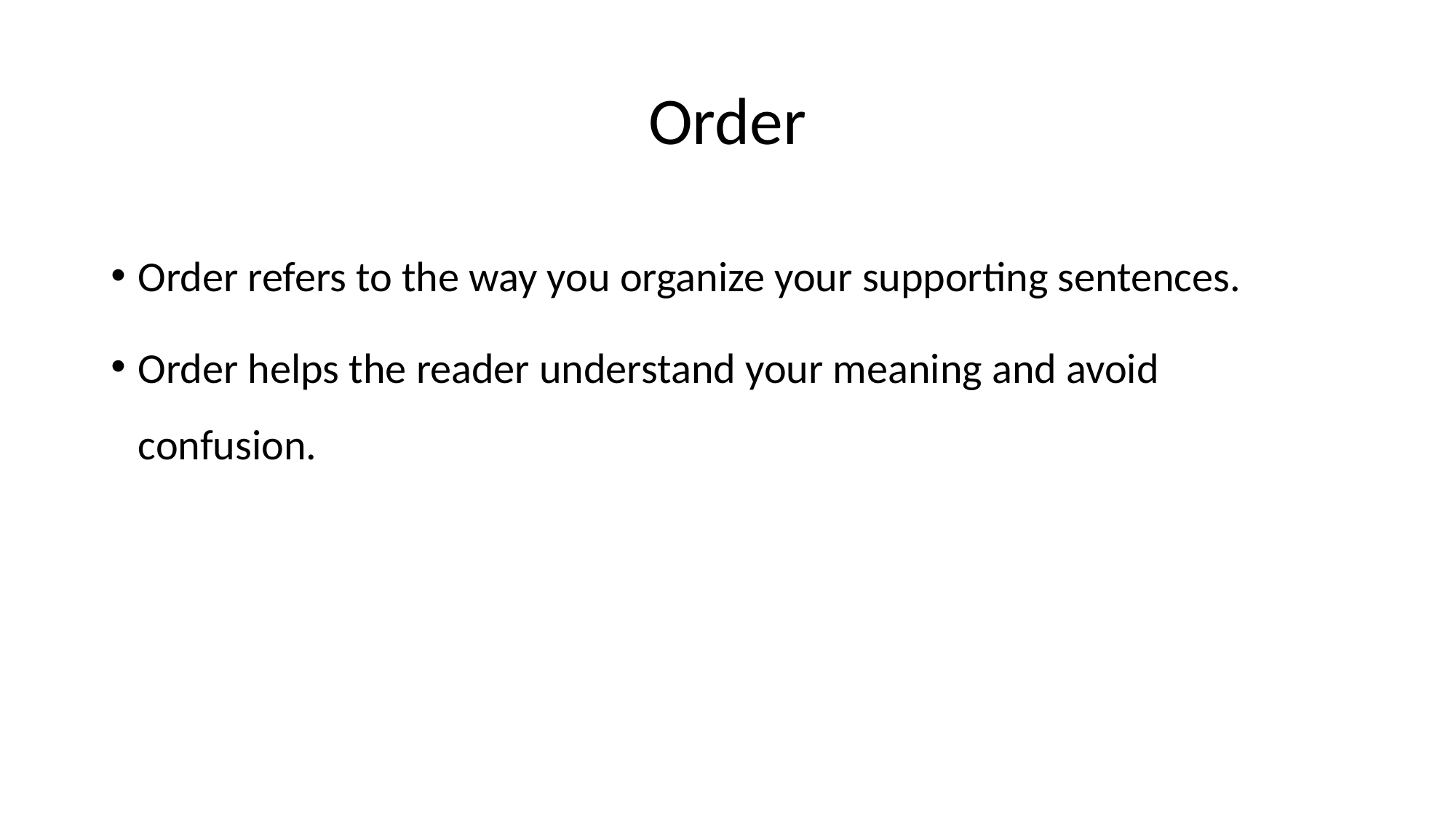

# Order
Order refers to the way you organize your supporting sentences.
Order helps the reader understand your meaning and avoid confusion.